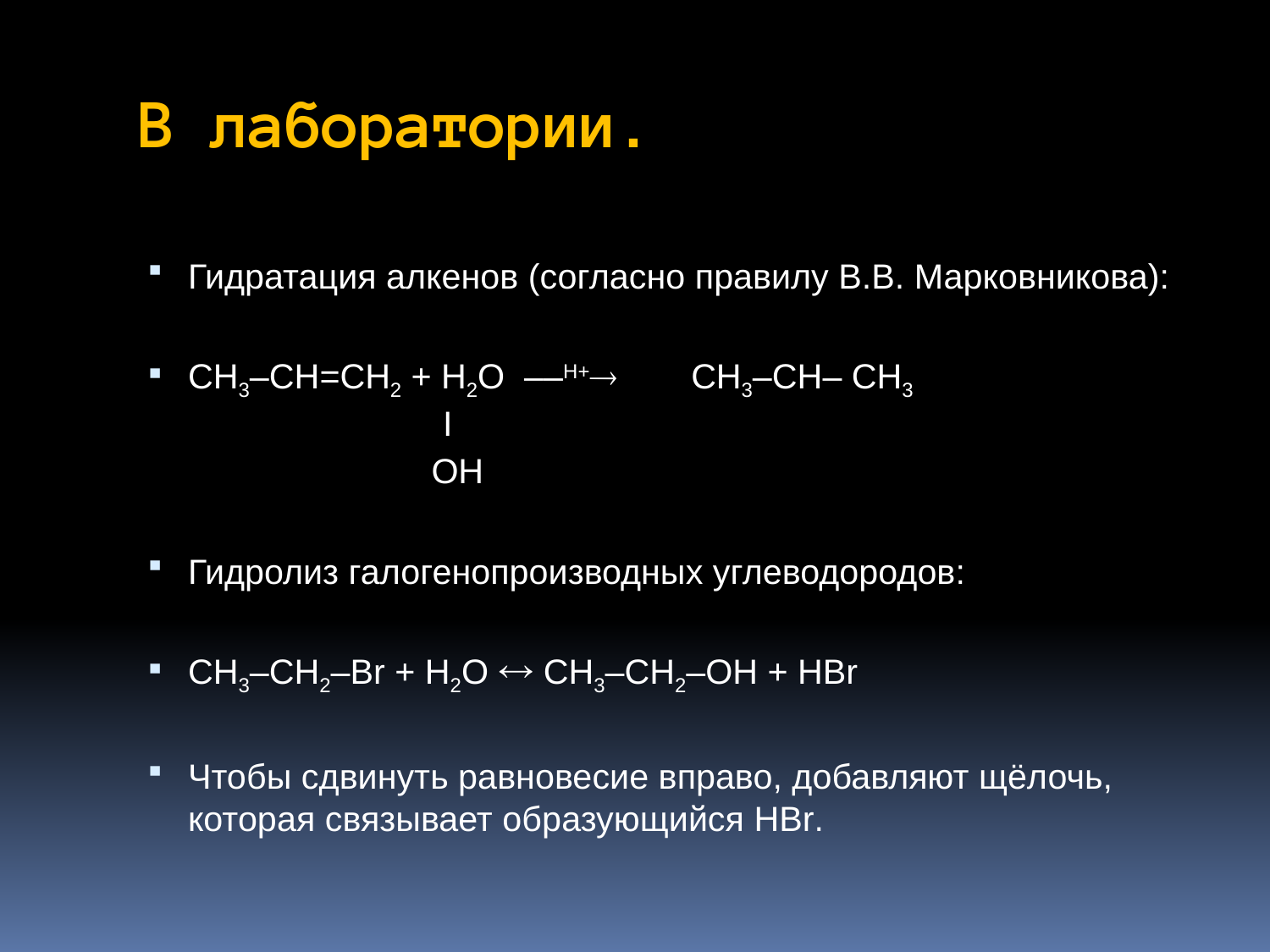

# В лаборатории.
Гидратация алкенов (согласно правилу В.В. Марковникова):

СH3–СH=CH2 + H2O  ––H+→  	СH3–CH– СH3
				                           I
				                         OH

Гидролиз галогенопроизводных углеводородов:

СH3–СH2–Br + H2O ↔ СH3–CH2–OH + HBr

Чтобы сдвинуть равновесие вправо, добавляют щёлочь, которая связывает образующийся HBr.